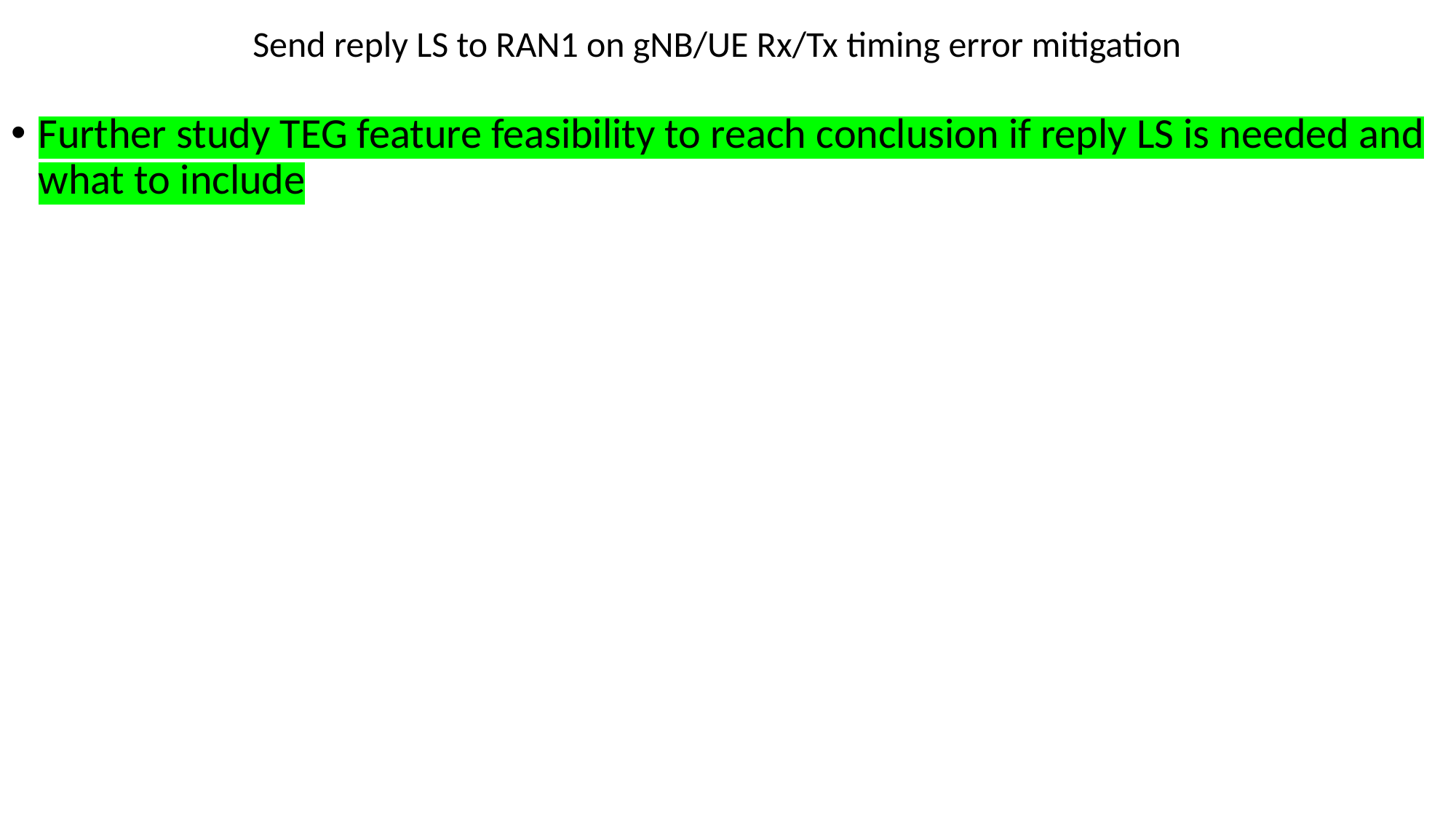

# Send reply LS to RAN1 on gNB/UE Rx/Tx timing error mitigation
Further study TEG feature feasibility to reach conclusion if reply LS is needed and what to include